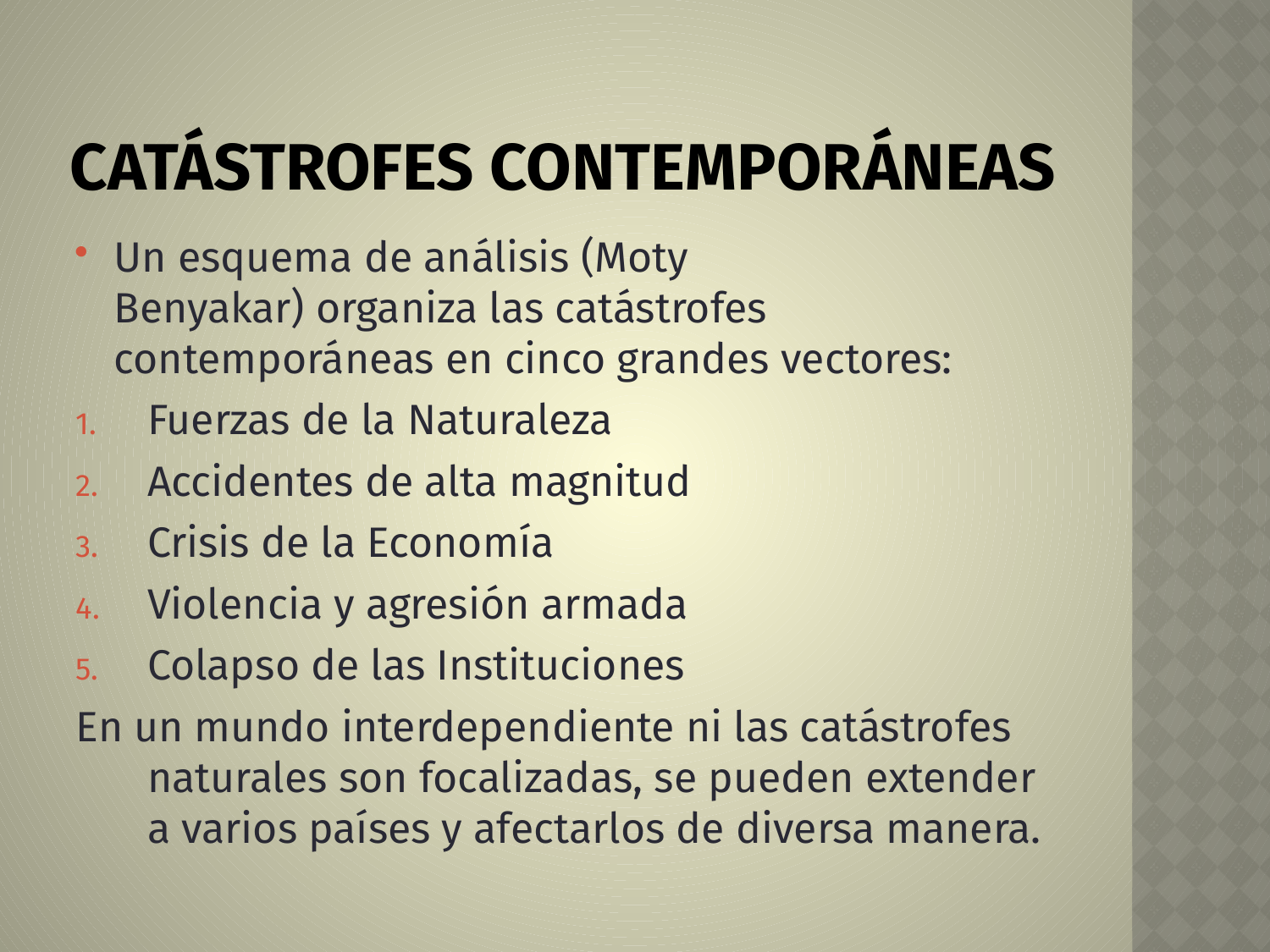

# CATÁSTROFES CONTEMPORÁNEAS
Un esquema de análisis (Moty Benyakar) organiza las catástrofes contemporáneas en cinco grandes vectores:
Fuerzas de la Naturaleza
Accidentes de alta magnitud
Crisis de la Economía
Violencia y agresión armada
Colapso de las Instituciones
En un mundo interdependiente ni las catástrofes naturales son focalizadas, se pueden extender a varios países y afectarlos de diversa manera.